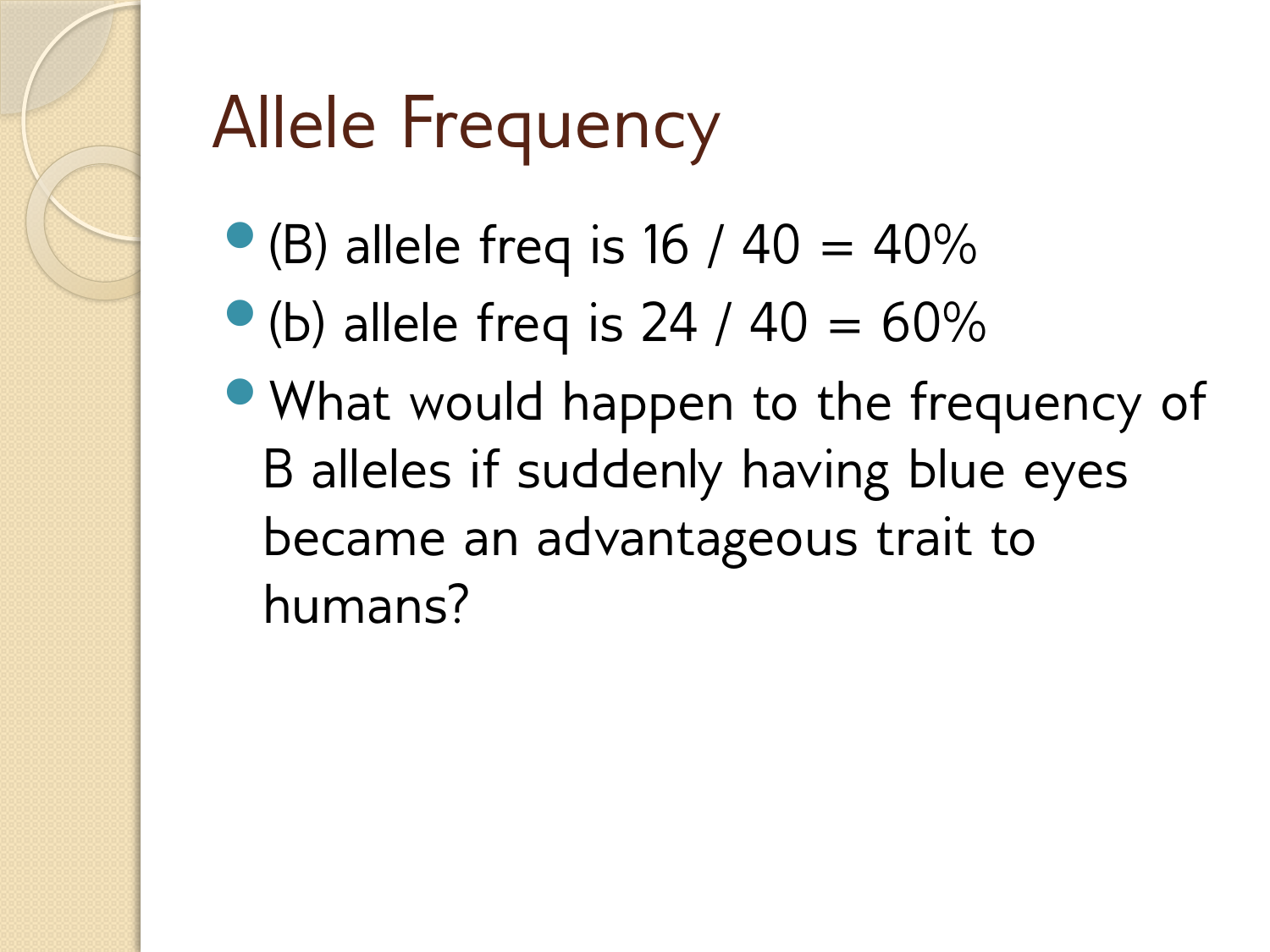

# Allele Frequency
(B) allele freq is 16 / 40 = 40%
(b) allele freq is 24 / 40 = 60%
What would happen to the frequency of B alleles if suddenly having blue eyes became an advantageous trait to humans?